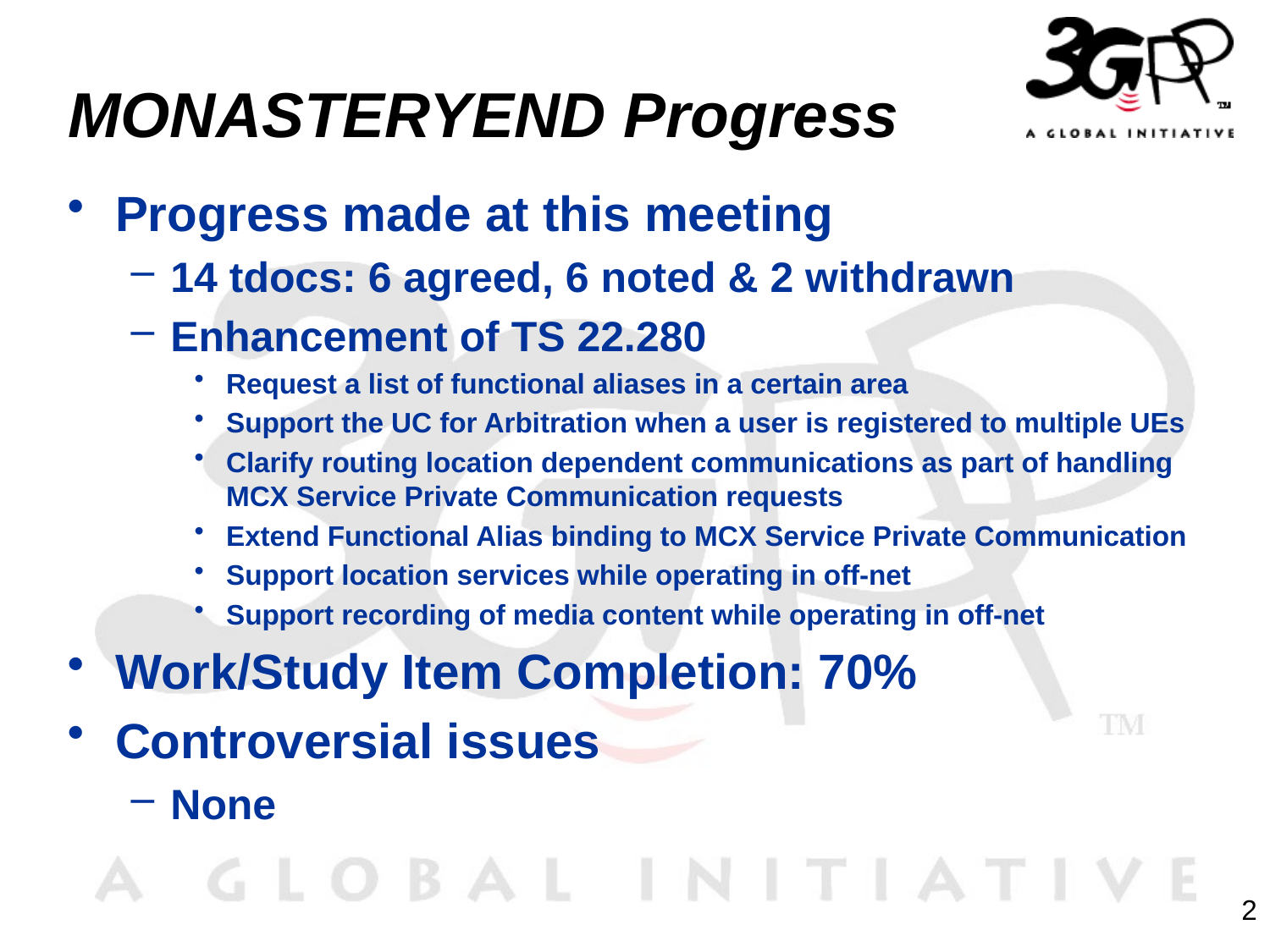

# MONASTERYEND Progress
Progress made at this meeting
14 tdocs: 6 agreed, 6 noted & 2 withdrawn
Enhancement of TS 22.280
Request a list of functional aliases in a certain area
Support the UC for Arbitration when a user is registered to multiple UEs
Clarify routing location dependent communications as part of handling MCX Service Private Communication requests
Extend Functional Alias binding to MCX Service Private Communication
Support location services while operating in off-net
Support recording of media content while operating in off-net
Work/Study Item Completion: 70%
Controversial issues
None
2